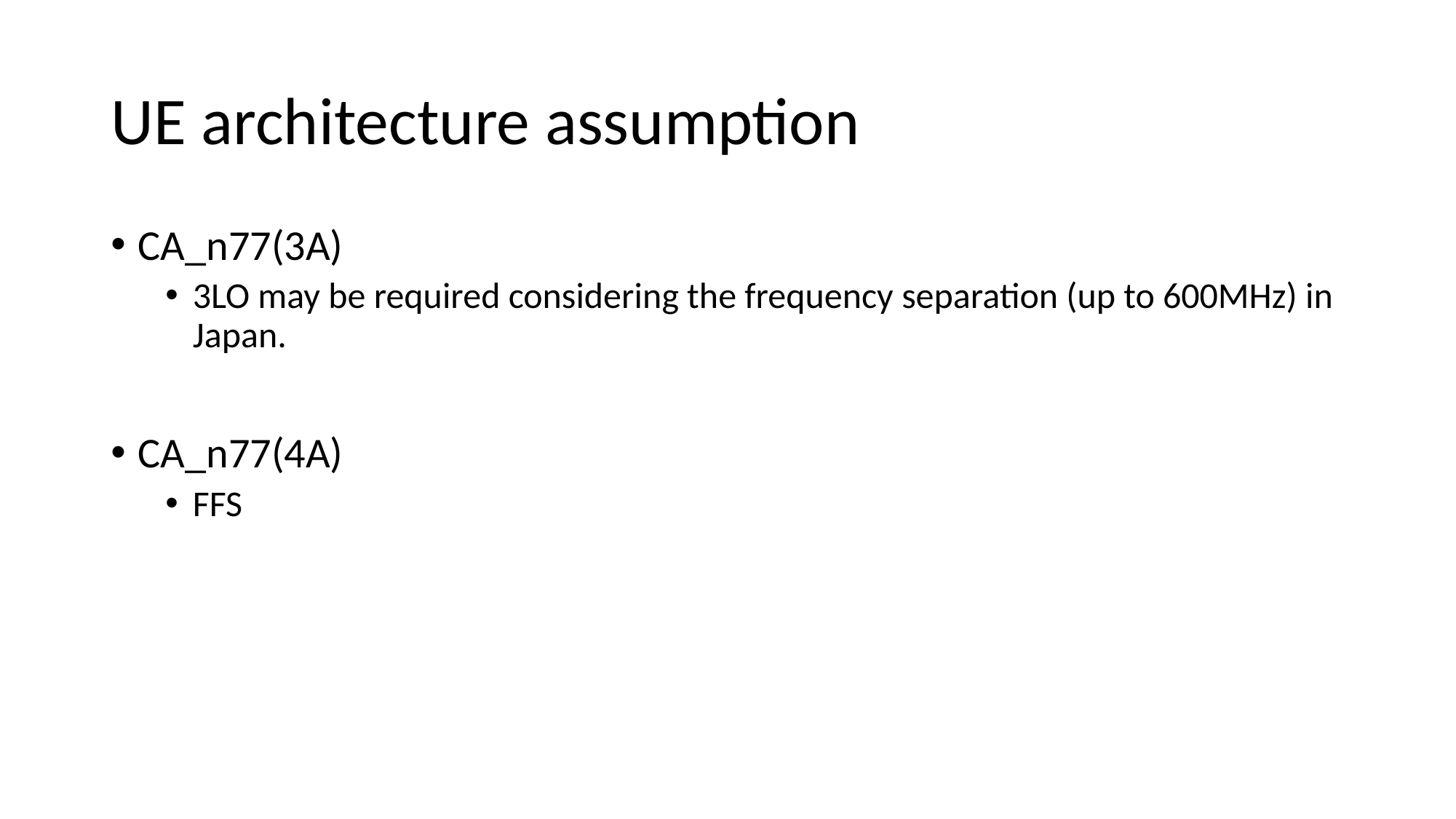

# UE architecture assumption
CA_n77(3A)
3LO may be required considering the frequency separation (up to 600MHz) in Japan.

CA_n77(4A)
FFS